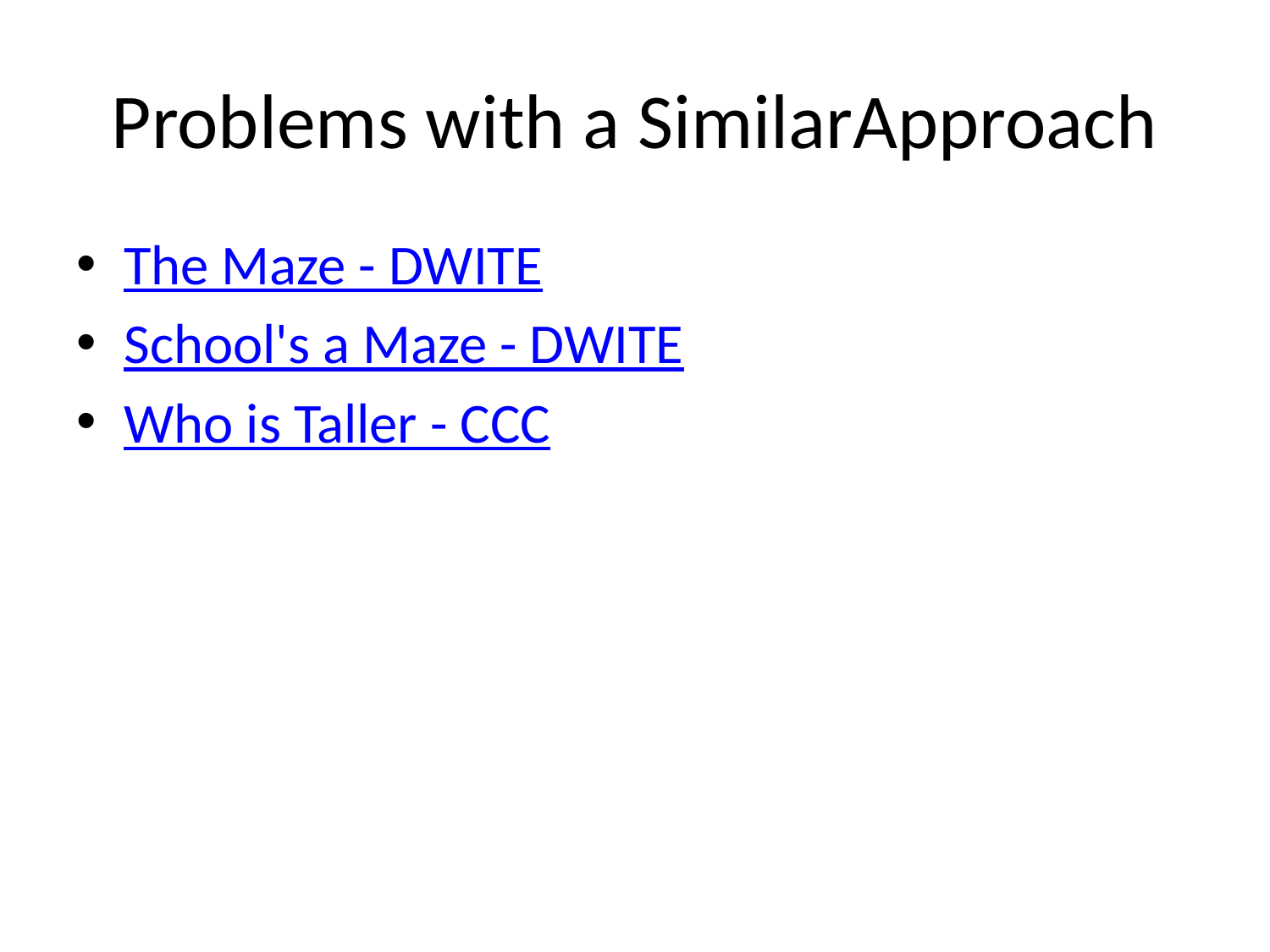

# Problems with a SimilarApproach
The Maze - DWITE
School's a Maze - DWITE
Who is Taller - CCC